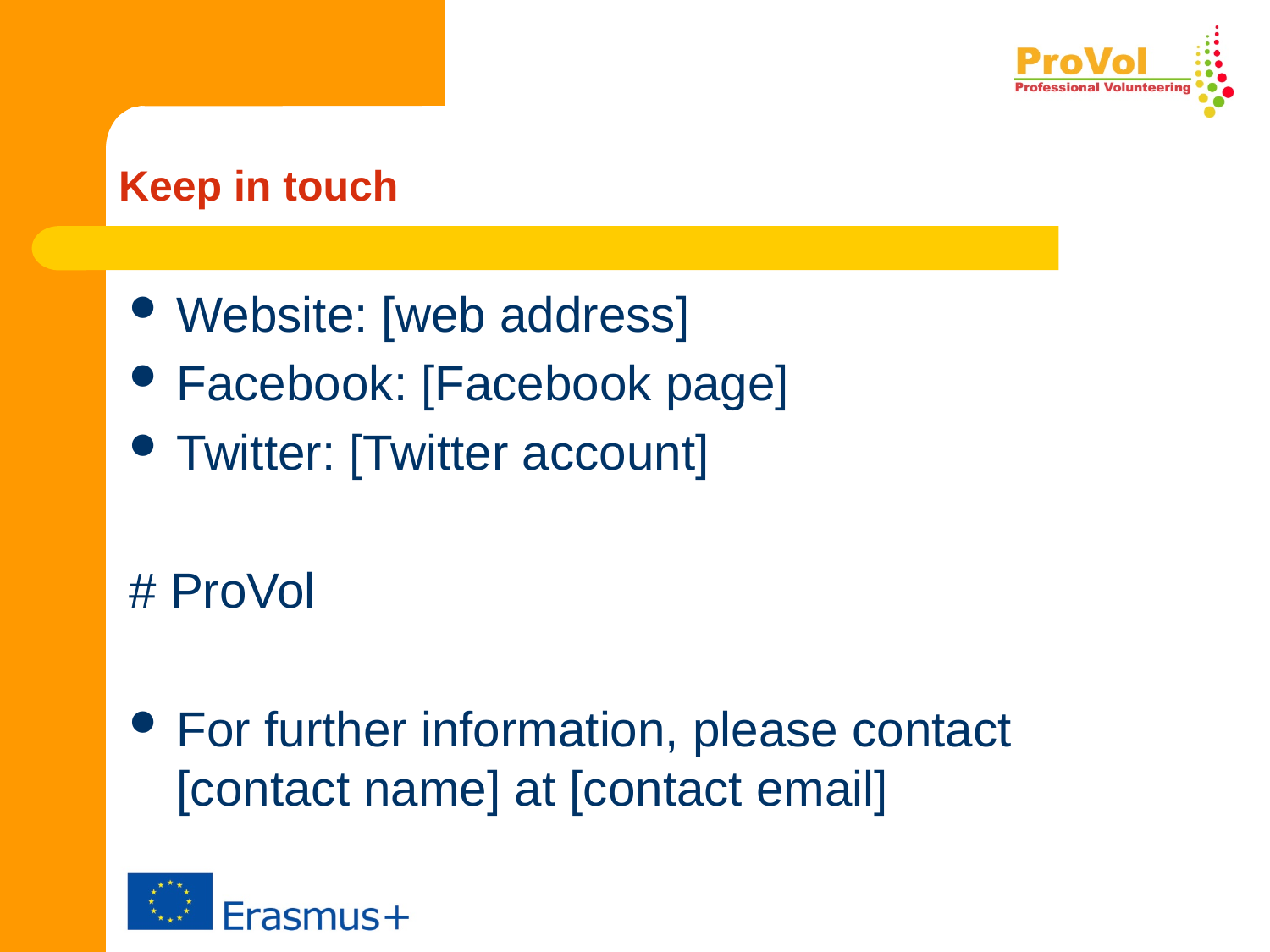

# Keep in touch
Website: [web address]
Facebook: [Facebook page]
Twitter: [Twitter account]

# ProVol

For further information, please contact [contact name] at [contact email]